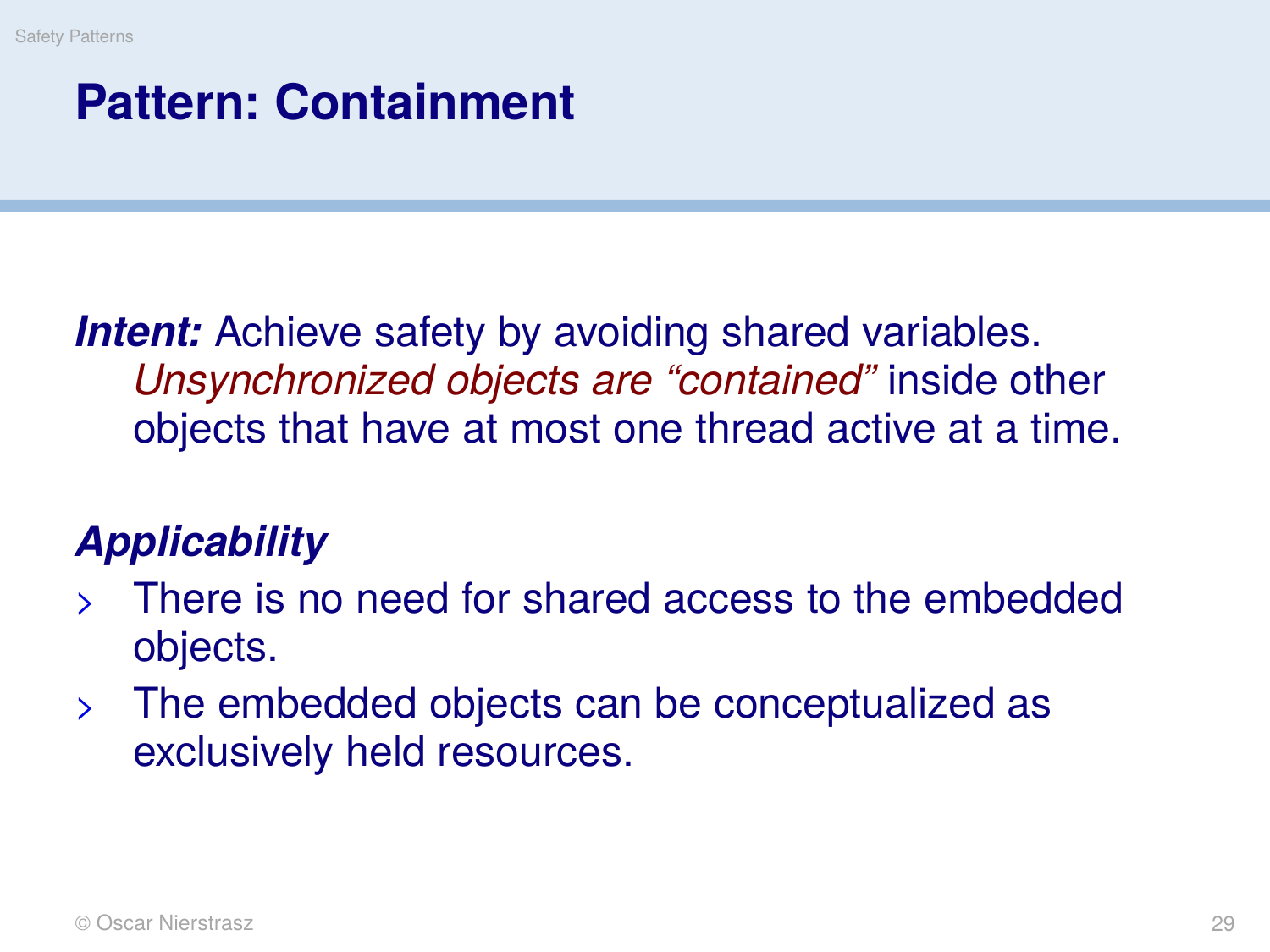

Safety Patterns
# Pattern: Containment
Intent: Achieve safety by avoiding shared variables. Unsynchronized objects are “contained” inside other objects that have at most one thread active at a time.

Applicability
There is no need for shared access to the embedded objects.
The embedded objects can be conceptualized as exclusively held resources.
© Oscar Nierstrasz
29